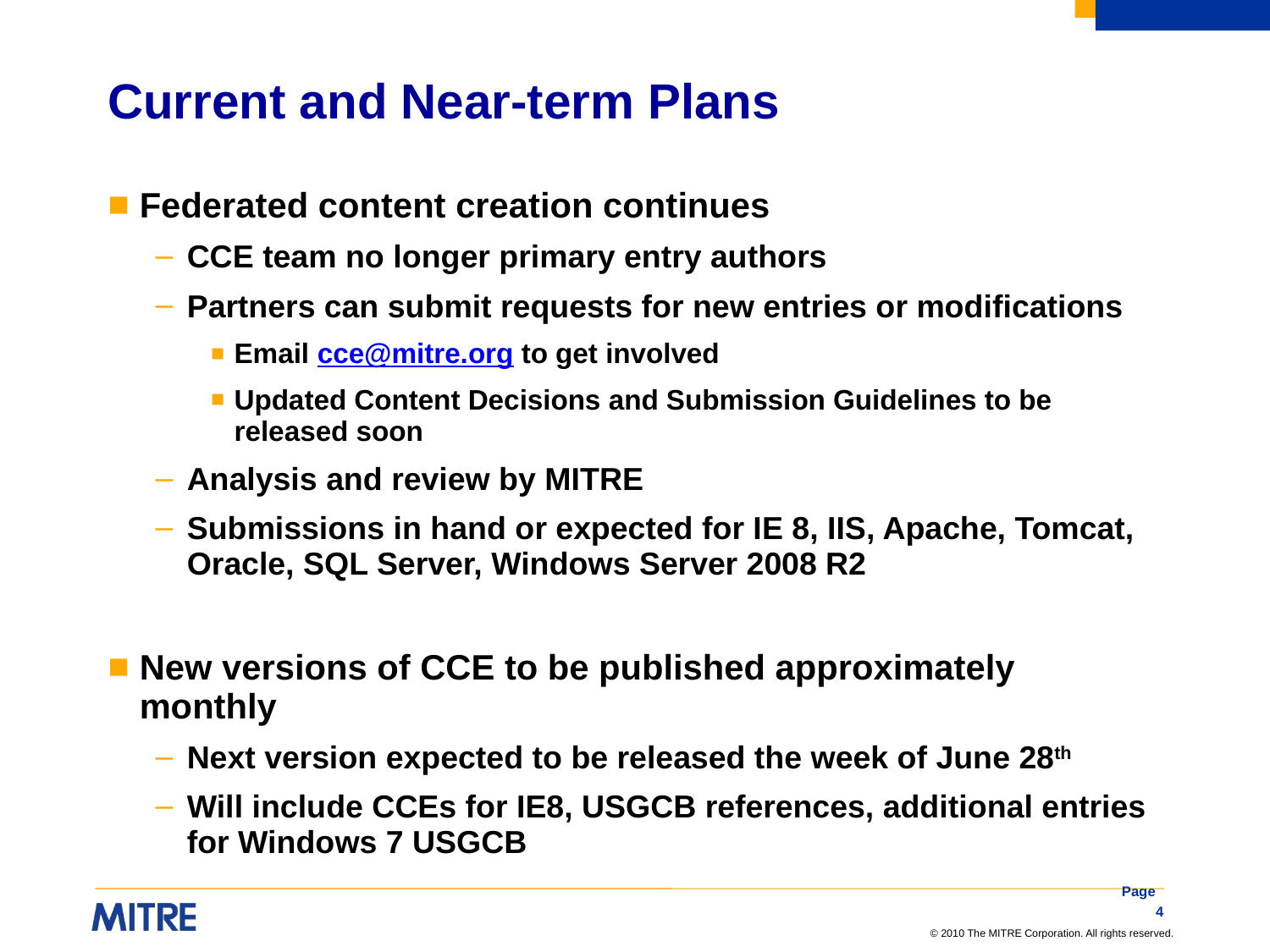

# Current and Near-term Plans
Federated content creation continues
CCE team no longer primary entry authors
Partners can submit requests for new entries or modifications
Email cce@mitre.org to get involved
Updated Content Decisions and Submission Guidelines to be released soon
Analysis and review by MITRE
Submissions in hand or expected for IE 8, IIS, Apache, Tomcat, Oracle, SQL Server, Windows Server 2008 R2

New versions of CCE to be published approximately monthly
Next version expected to be released the week of June 28th
Will include CCEs for IE8, USGCB references, additional entries for Windows 7 USGCB

Page  4